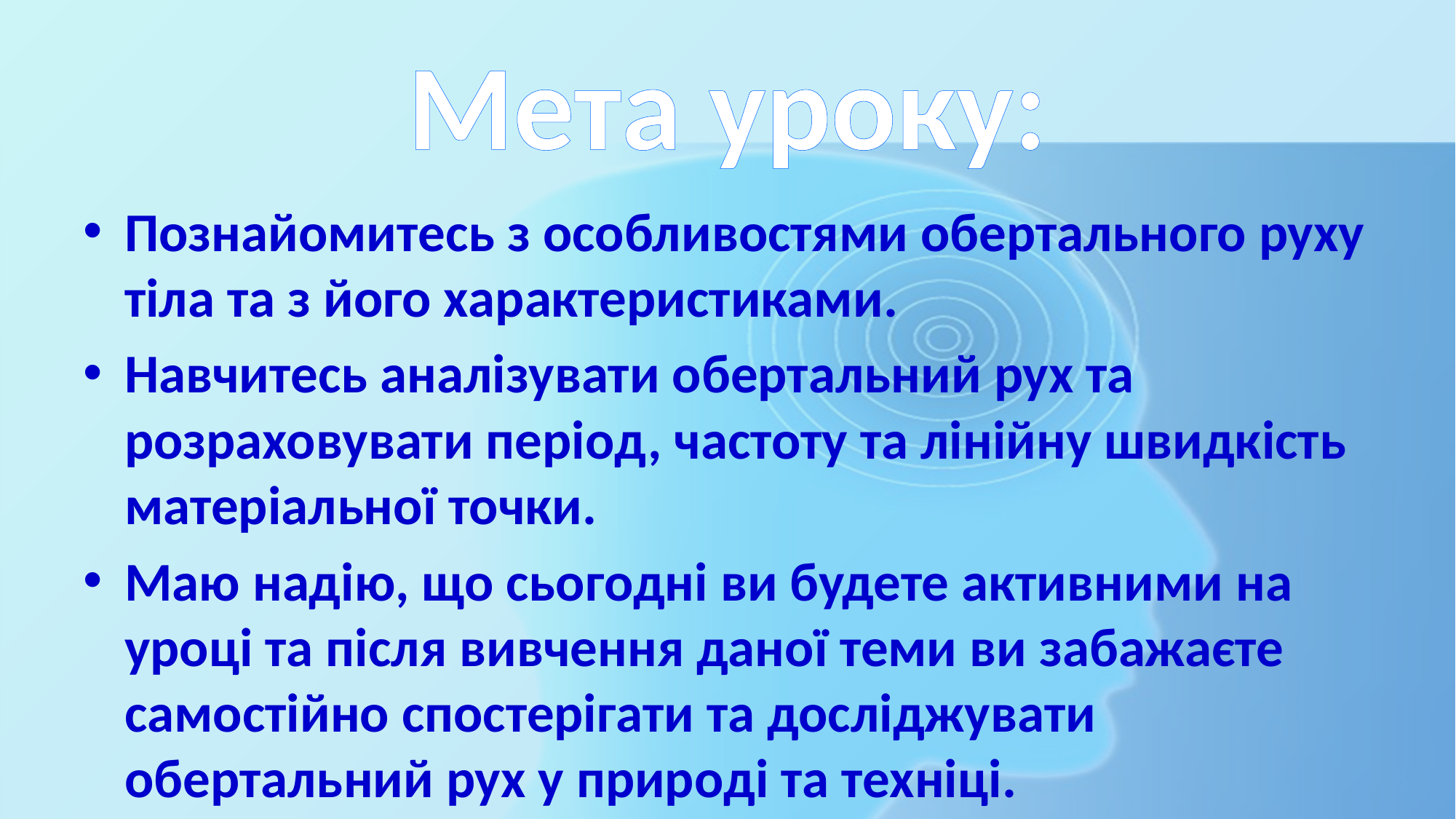

# Мета уроку:
Познайомитесь з особливостями обертального руху тіла та з його характеристиками.
Навчитесь аналізувати обертальний рух та розраховувати період, частоту та лінійну швидкість матеріальної точки.
Маю надію, що сьогодні ви будете активними на уроці та після вивчення даної теми ви забажаєте самостійно спостерігати та досліджувати обертальний рух у природі та техніці.